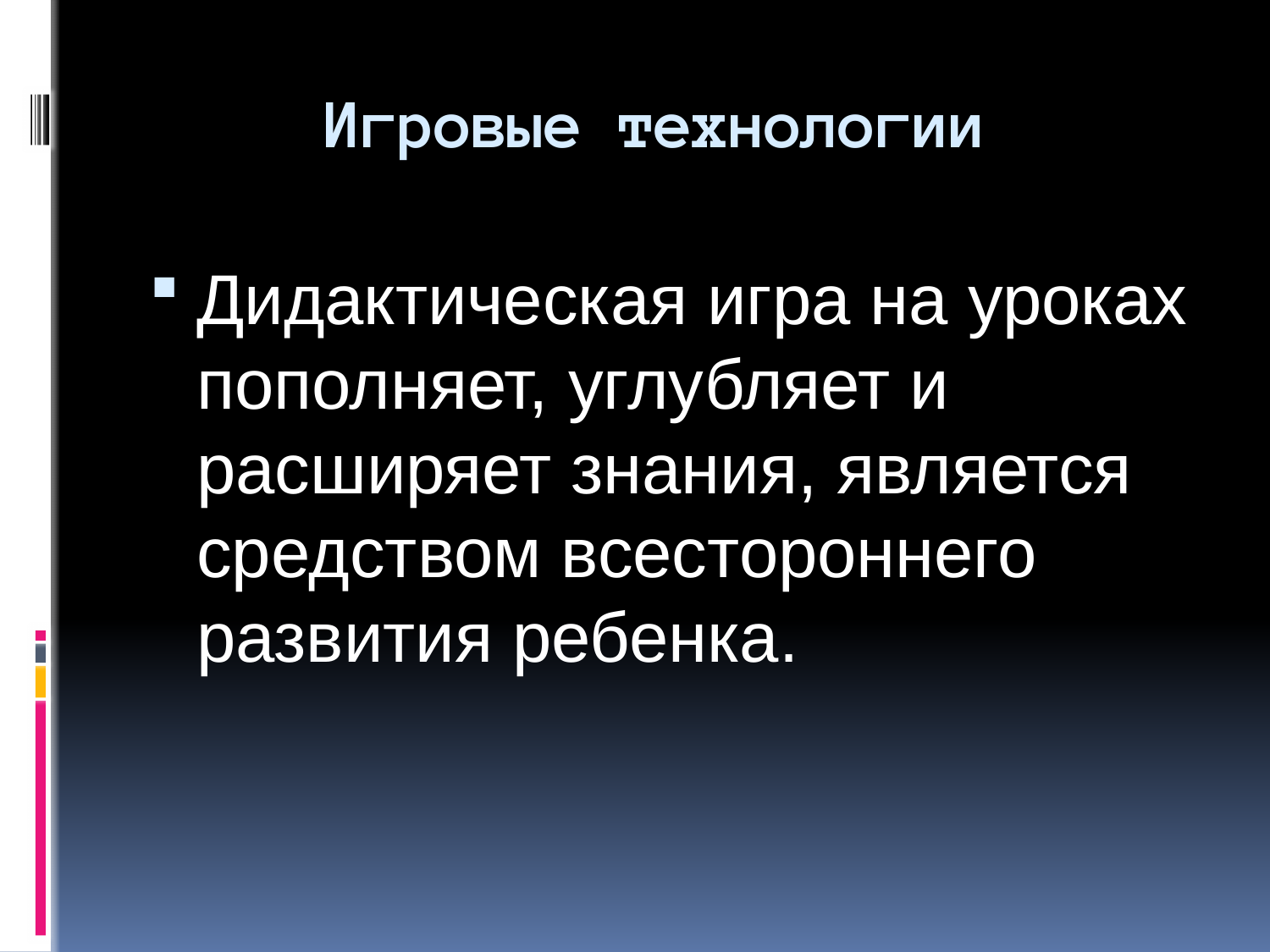

# Игровые технологии
Дидактическая игра на уроках пополняет, углубляет и расширяет знания, является средством всестороннего развития ребенка.